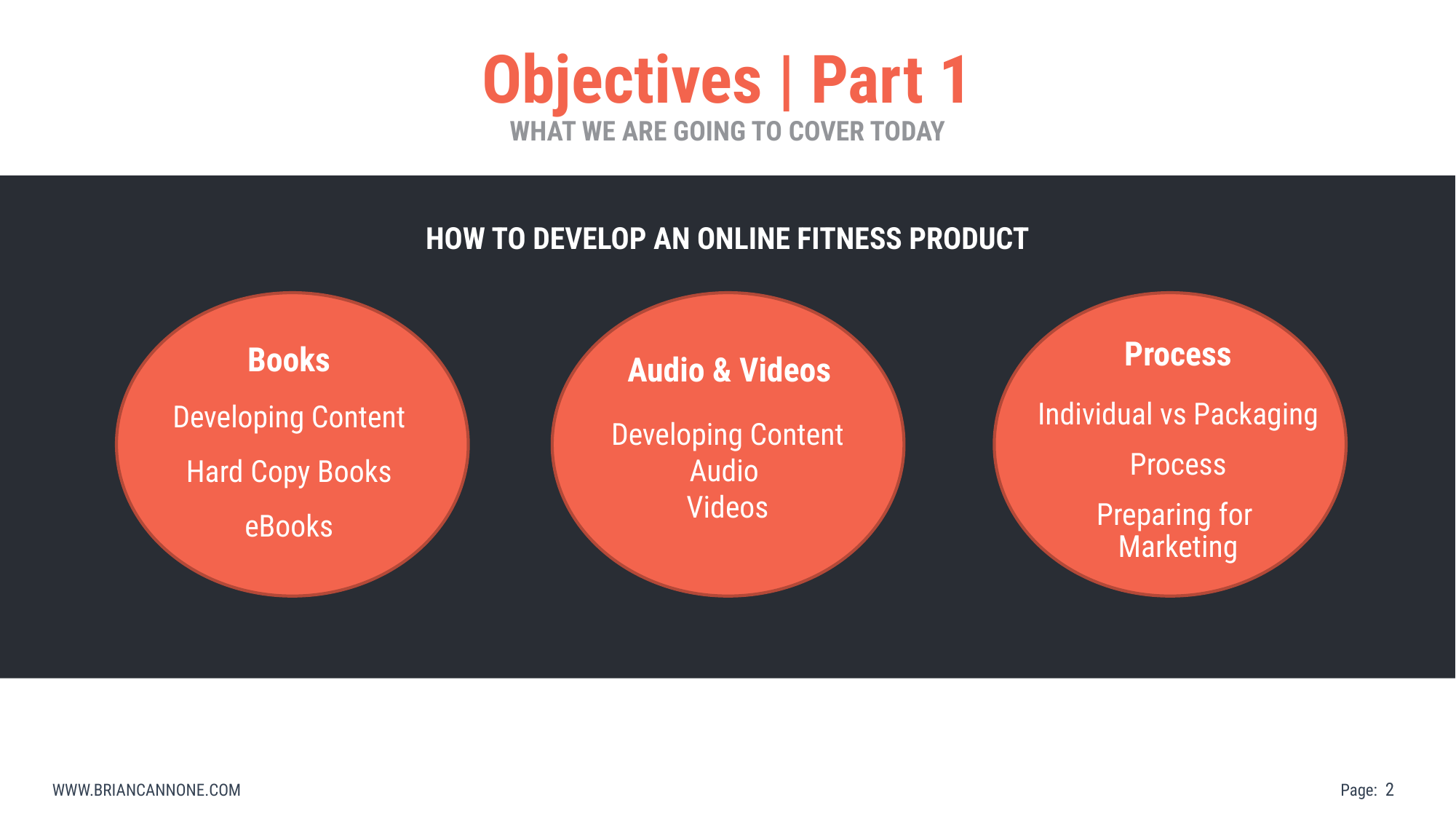

# Objectives | Part 1
WHAT WE ARE GOING TO COVER TODAY

HOW TO DEVELOP AN ONLINE FITNESS PRODUCT

Books
Developing Content
Hard Copy Books
eBooks

Audio & Videos
Developing Content
Audio
Videos

Process
Individual vs Packaging
Process
Preparing for
Marketing